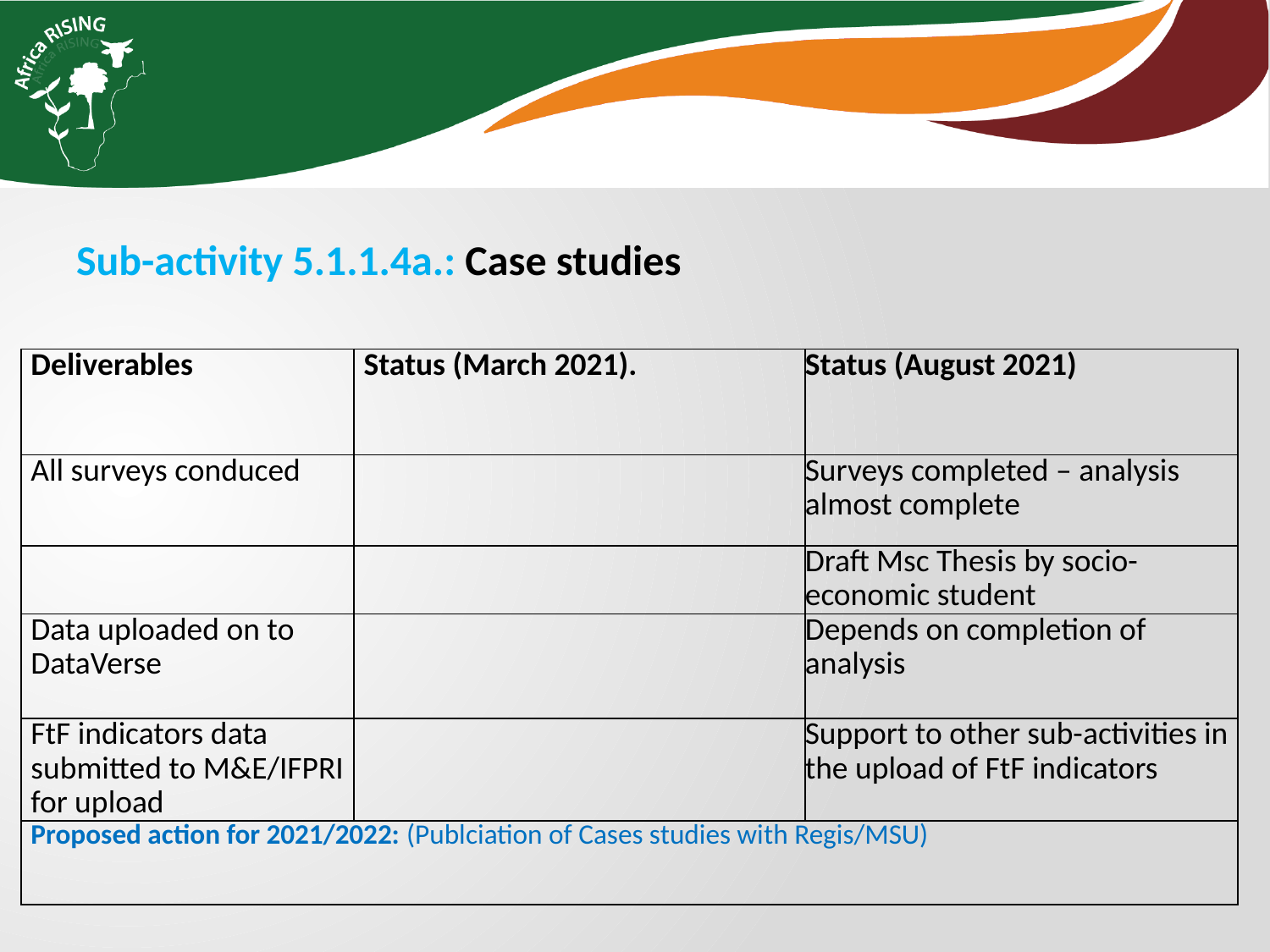

Sub-activity 5.1.1.4a.: Case studies
| Deliverables | Status (March 2021). | Status (August 2021) |
| --- | --- | --- |
| All surveys conduced |  | Surveys completed – analysis almost complete |
|  |  | Draft Msc Thesis by socio-economic student |
| Data uploaded on to DataVerse |  | Depends on completion of analysis |
| FtF indicators data submitted to M&E/IFPRI for upload |  | Support to other sub-activities in the upload of FtF indicators |
| Proposed action for 2021/2022: (Publciation of Cases studies with Regis/MSU) |  |  |